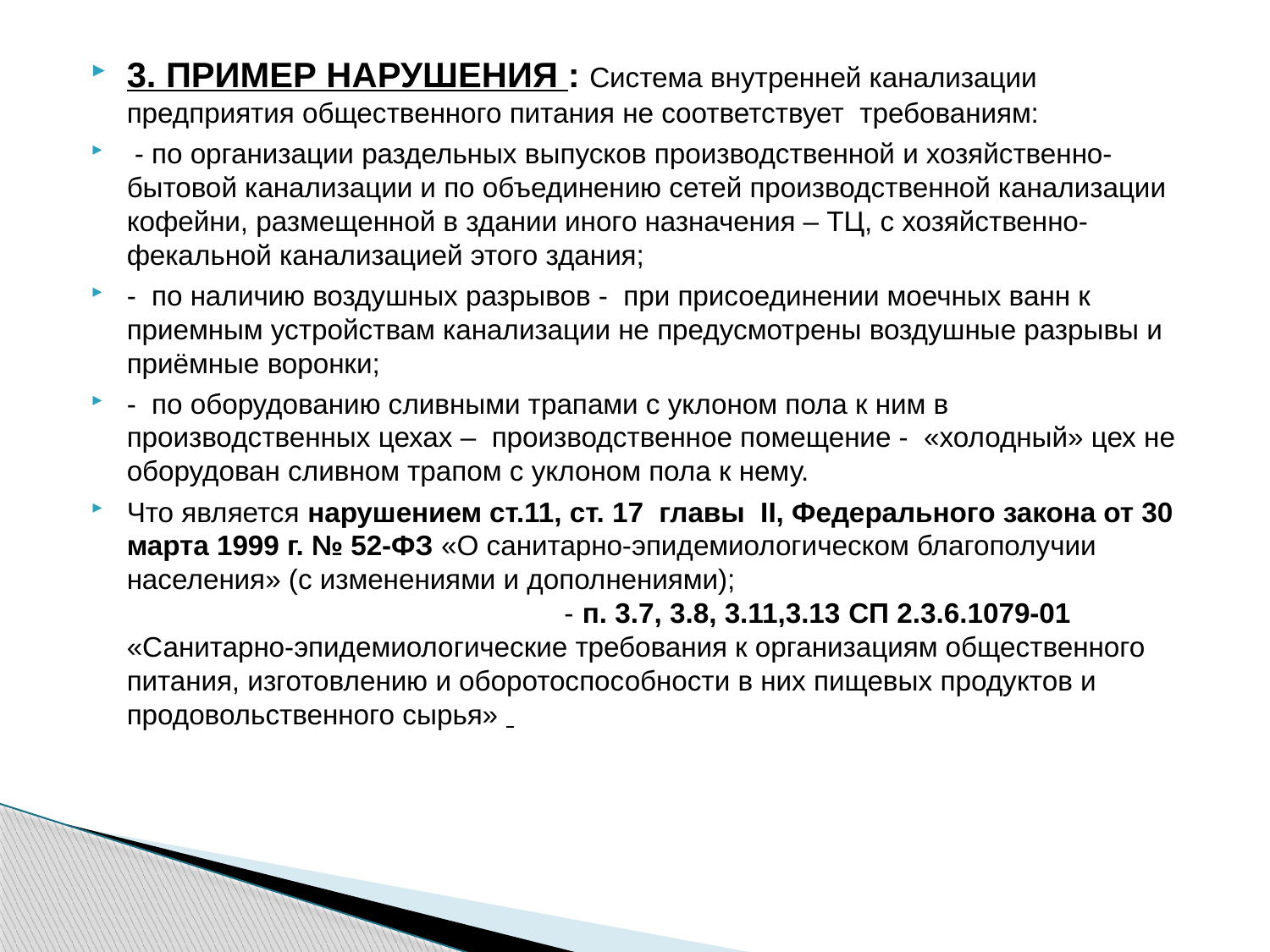

3. ПРИМЕР НАРУШЕНИЯ : Система внутренней канализации  предприятия общественного питания не соответствует  требованиям:
 - по организации раздельных выпусков производственной и хозяйственно-бытовой канализации и по объединению сетей производственной канализации  кофейни, размещенной в здании иного назначения – ТЦ, с хозяйственно-фекальной канализацией этого здания;
-  по наличию воздушных разрывов -  при присоединении моечных ванн к приемным устройствам канализации не предусмотрены воздушные разрывы и приёмные воронки;
-  по оборудованию сливными трапами с уклоном пола к ним в производственных цехах –  производственное помещение -  «холодный» цех не оборудован сливном трапом с уклоном пола к нему.
Что является нарушением ст.11, ст. 17  главы  II, Федерального закона от 30 марта 1999 г. № 52-ФЗ «О санитарно-эпидемиологическом благополучии населения» (с изменениями и дополнениями);                                                                                                                   - п. 3.7, 3.8, 3.11,3.13 СП 2.3.6.1079-01 «Санитарно-эпидемиологические требования к организациям общественного питания, изготовлению и оборотоспособности в них пищевых продуктов и продовольственного сырья»